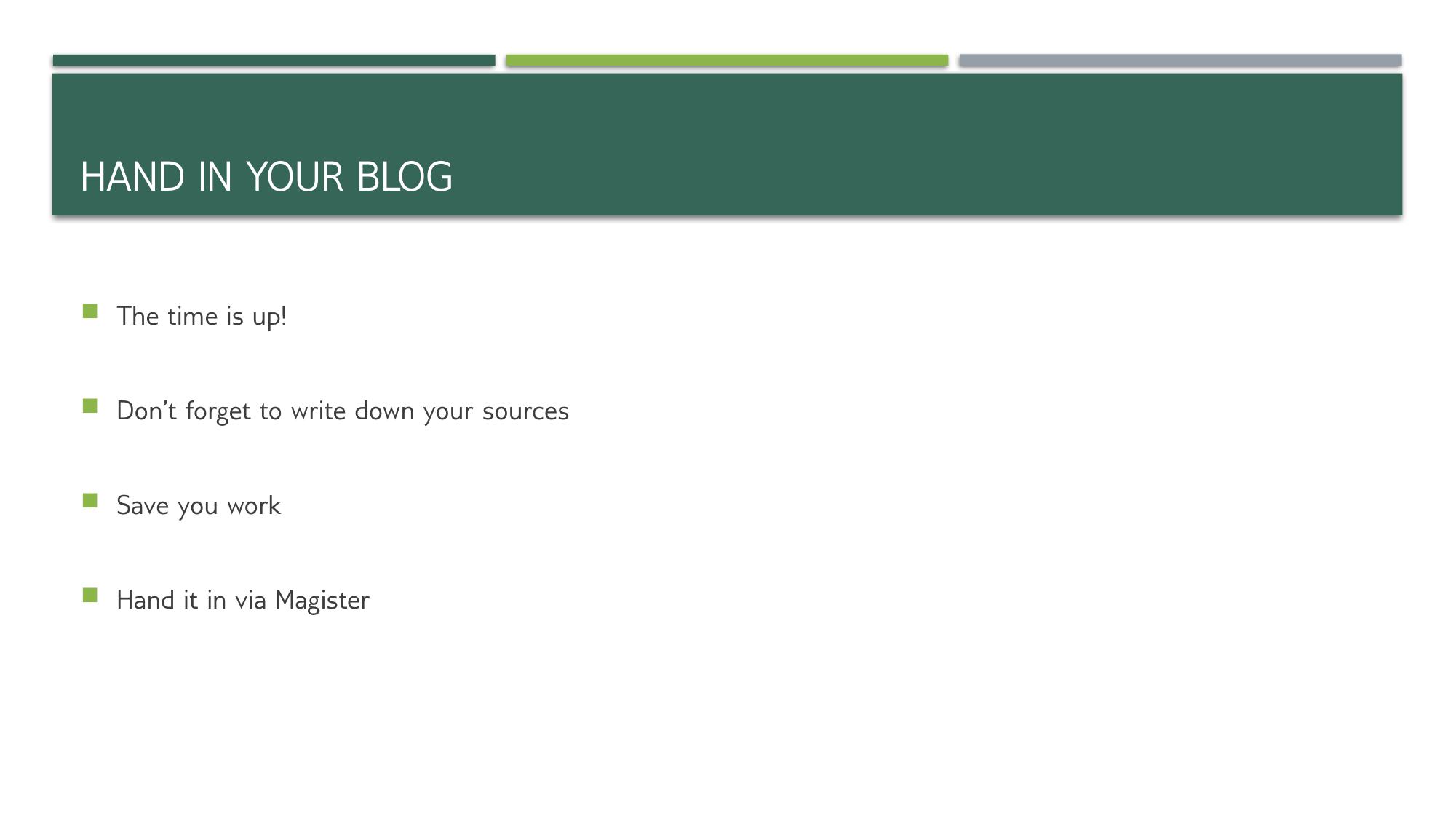

# Hand in your blog
The time is up!

Don’t forget to write down your sources

Save you work

Hand it in via Magister